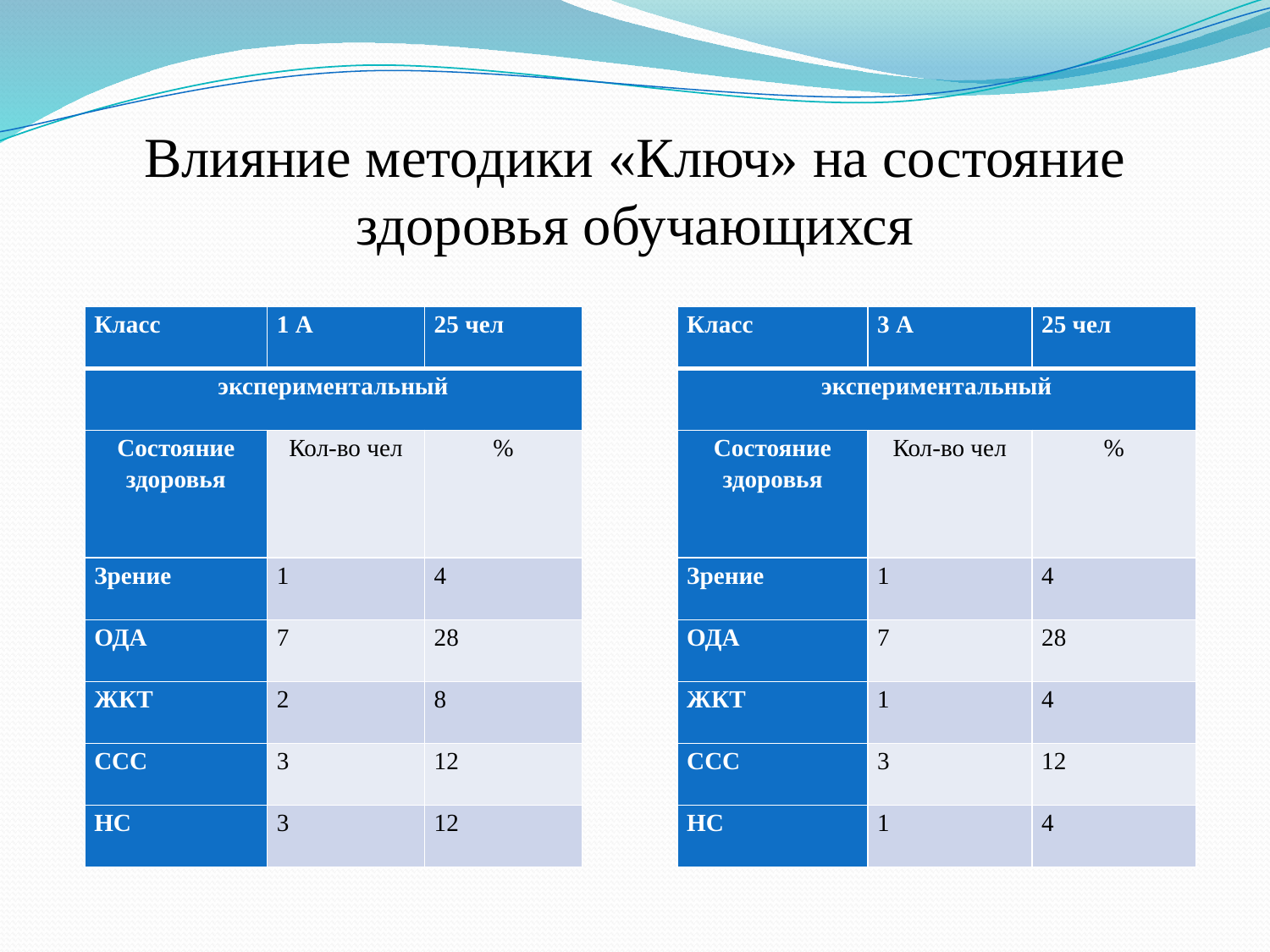

# Влияние методики «Ключ» на состояние здоровья обучающихся
| Класс | 3 А | 25 чел |
| --- | --- | --- |
| экспериментальный |  |  |
| Состояние здоровья | Кол-во чел | % |
| Зрение | 1 | 4 |
| ОДА | 7 | 28 |
| ЖКТ | 1 | 4 |
| ССС | 3 | 12 |
| НС | 1 | 4 |
| Класс | 1 А | 25 чел |
| --- | --- | --- |
| экспериментальный |  |  |
| Состояние здоровья | Кол-во чел | % |
| Зрение | 1 | 4 |
| ОДА | 7 | 28 |
| ЖКТ | 2 | 8 |
| ССС | 3 | 12 |
| НС | 3 | 12 |